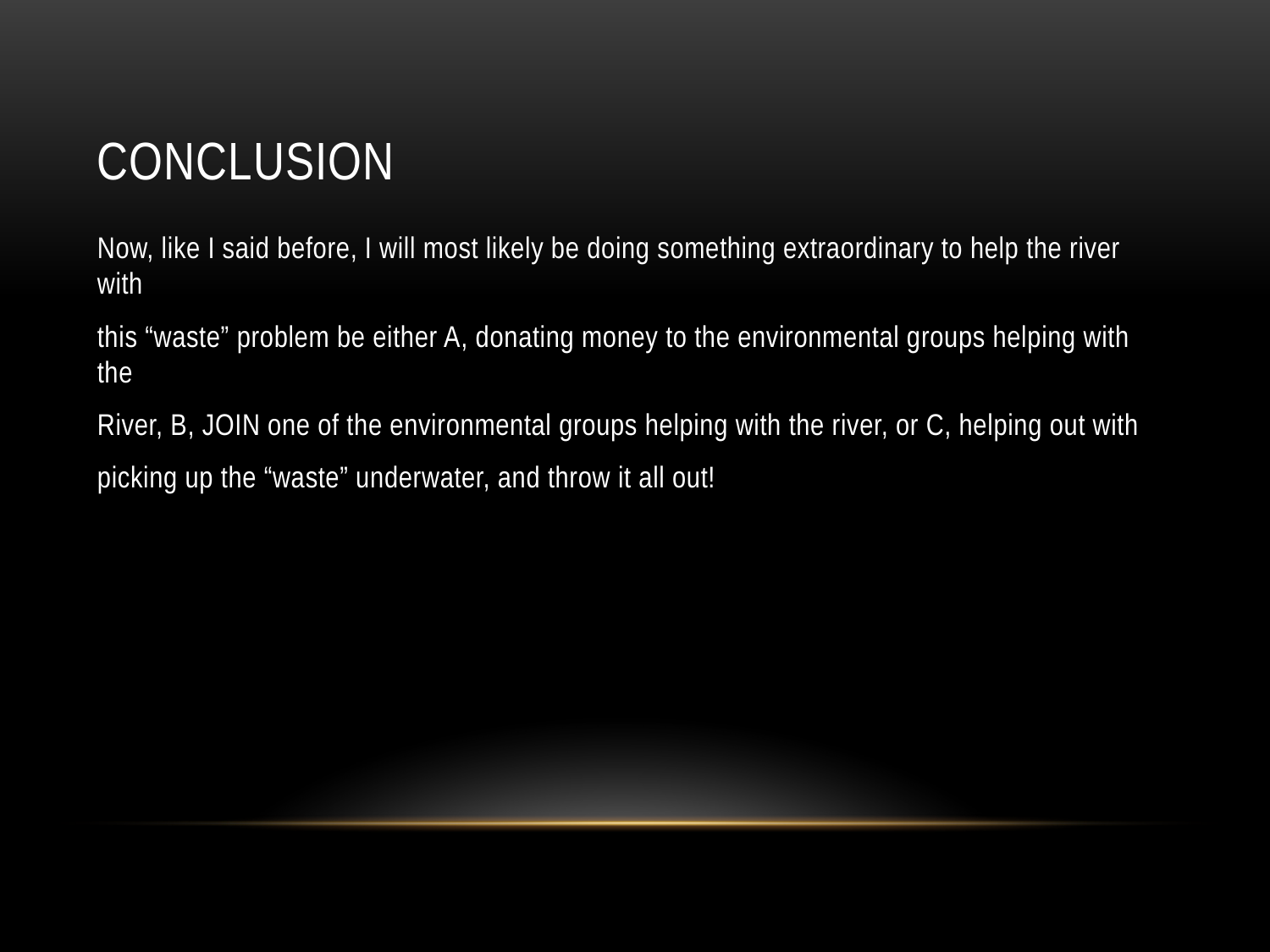

# Conclusion
Now, like I said before, I will most likely be doing something extraordinary to help the river with
this “waste” problem be either A, donating money to the environmental groups helping with the
River, B, JOIN one of the environmental groups helping with the river, or C, helping out with
picking up the “waste” underwater, and throw it all out!